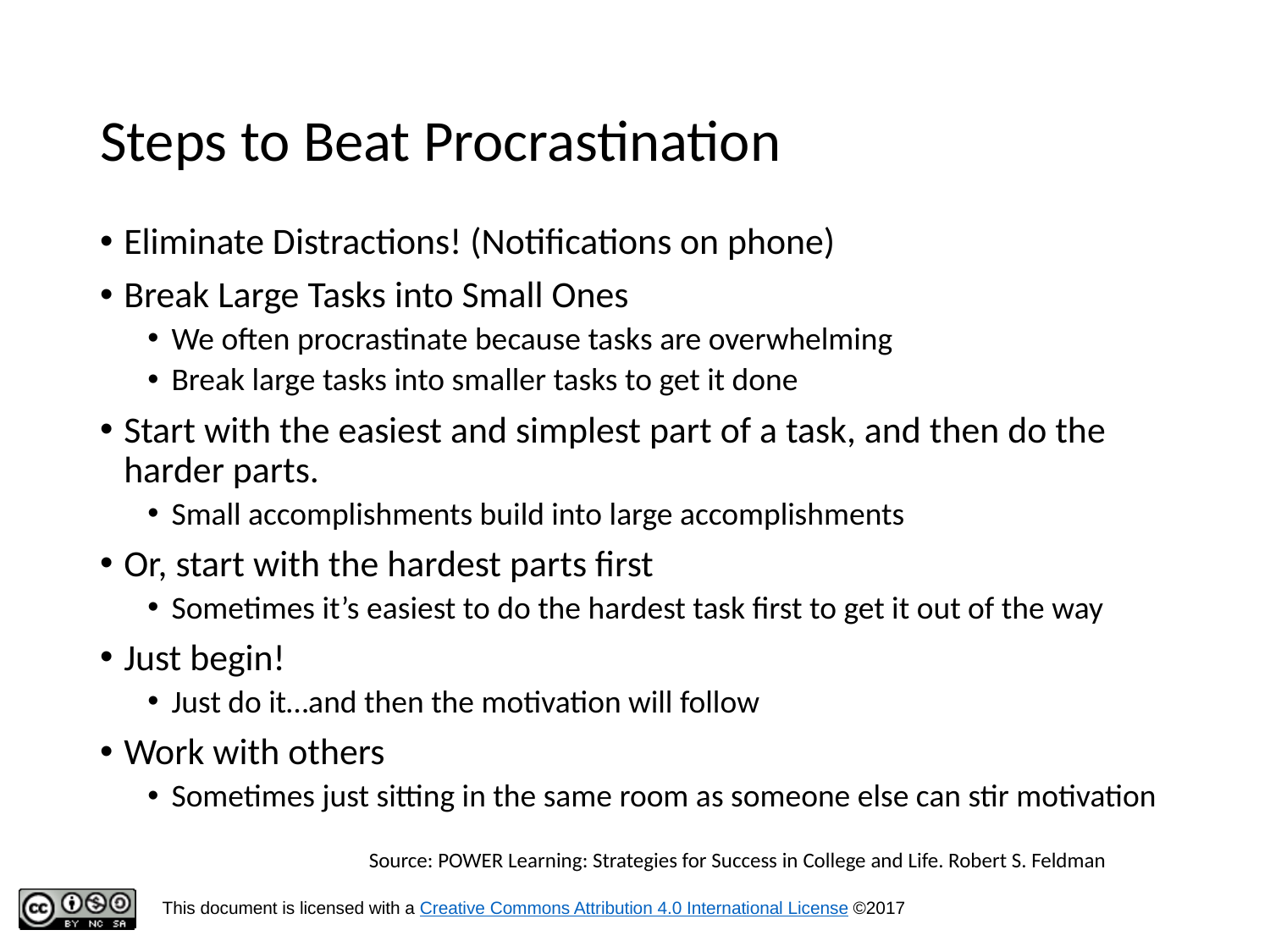

# Steps to Beat Procrastination
Eliminate Distractions! (Notifications on phone)
Break Large Tasks into Small Ones
We often procrastinate because tasks are overwhelming
Break large tasks into smaller tasks to get it done
Start with the easiest and simplest part of a task, and then do the harder parts.
Small accomplishments build into large accomplishments
Or, start with the hardest parts first
Sometimes it’s easiest to do the hardest task first to get it out of the way
Just begin!
Just do it…and then the motivation will follow
Work with others
Sometimes just sitting in the same room as someone else can stir motivation

Source: POWER Learning: Strategies for Success in College and Life. Robert S. Feldman